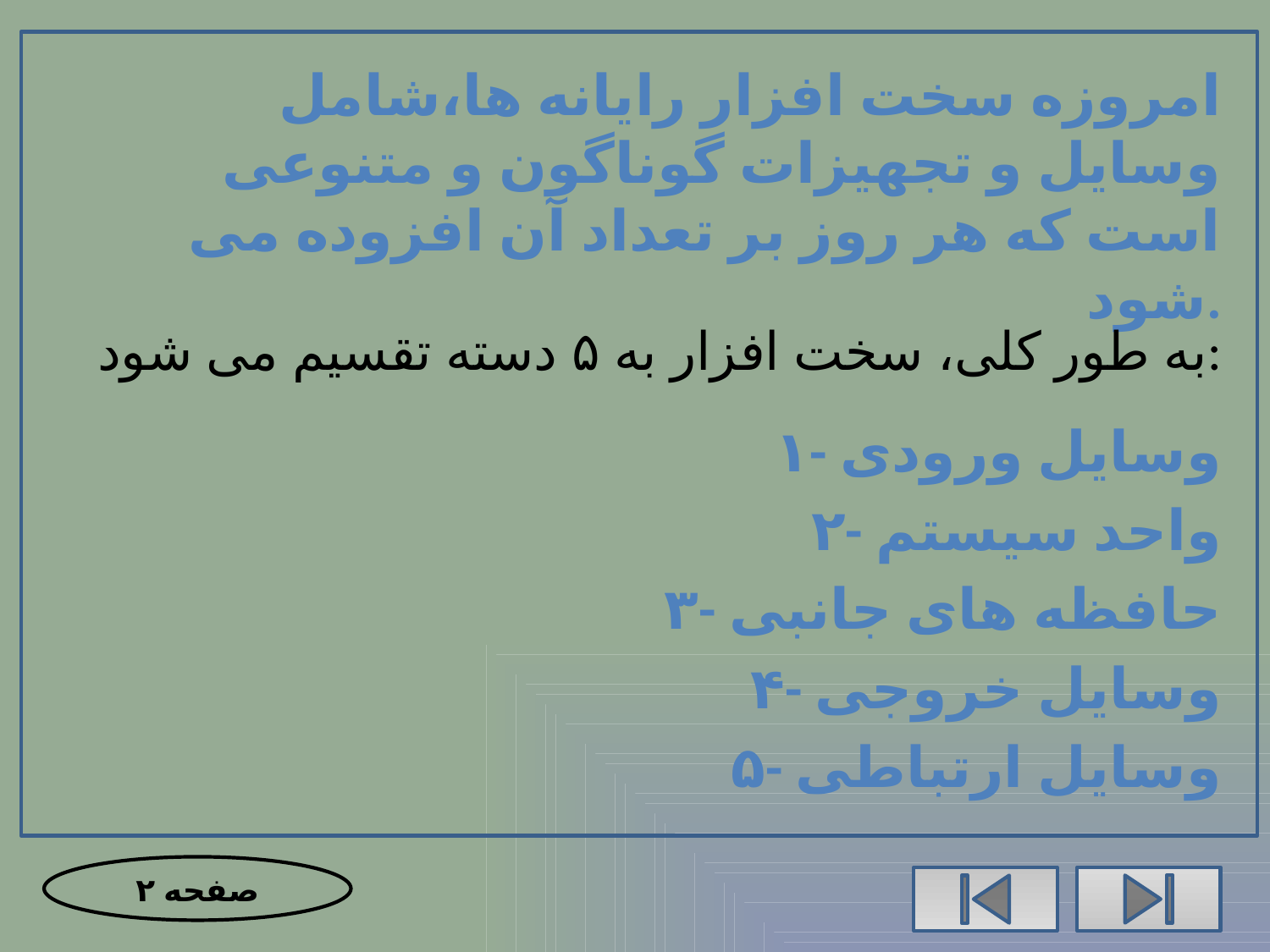

امروزه سخت افزار رایانه ها،شامل وسایل و تجهیزات گوناگون و متنوعی است که هر روز بر تعداد آن افزوده می شود.

به طور کلی، سخت افزار به ۵ دسته تقسیم می شود:
۱- وسایل ورودی
۲- واحد سیستم
۳- حافظه های جانبی
۴- وسایل خروجی
۵- وسایل ارتباطی
صفحه ۲